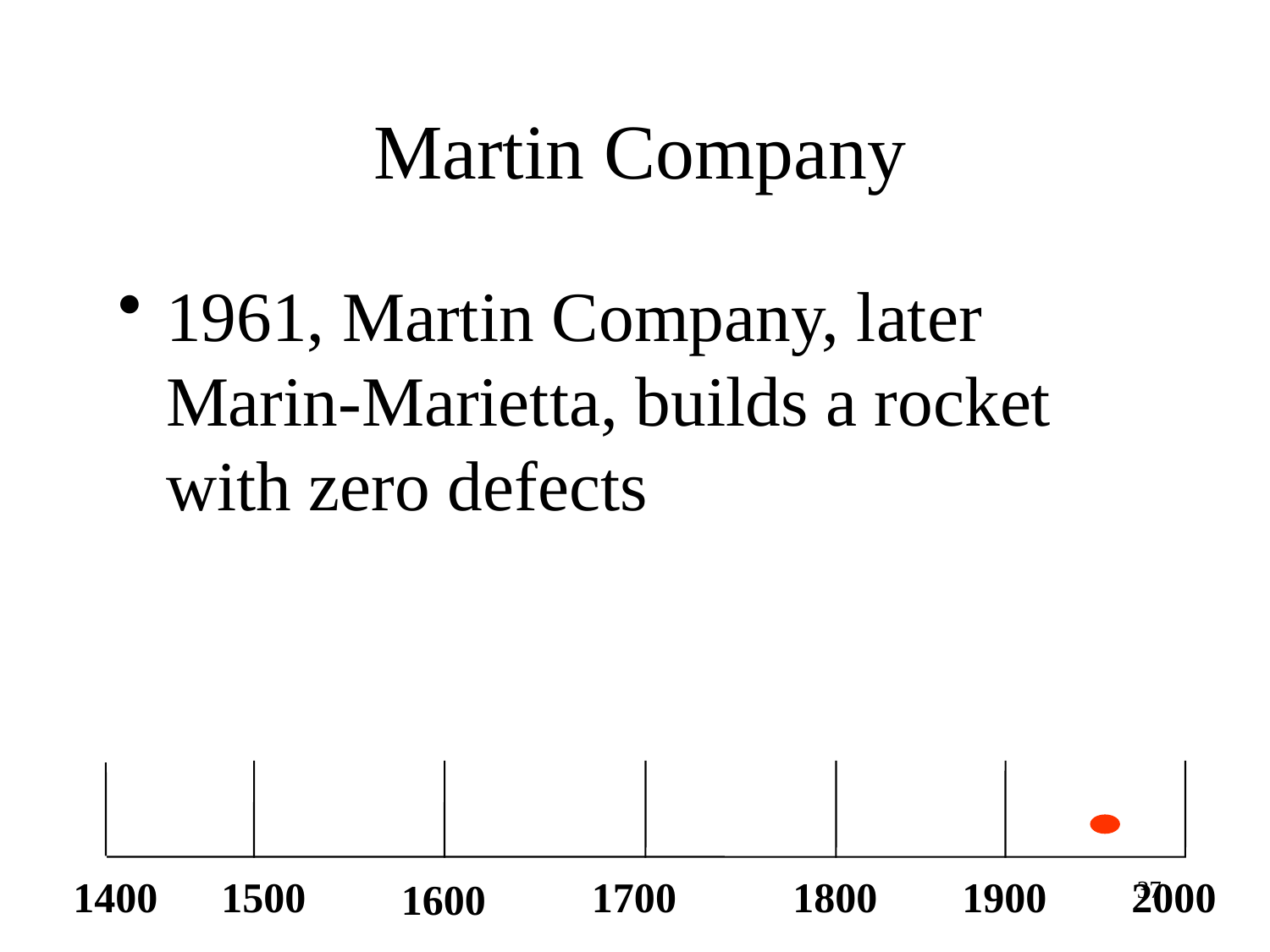

# Martin Company
1961, Martin Company, later Marin-Marietta, builds a rocket with zero defects

1400
1500
1700
1800
1900
2000
1600
37